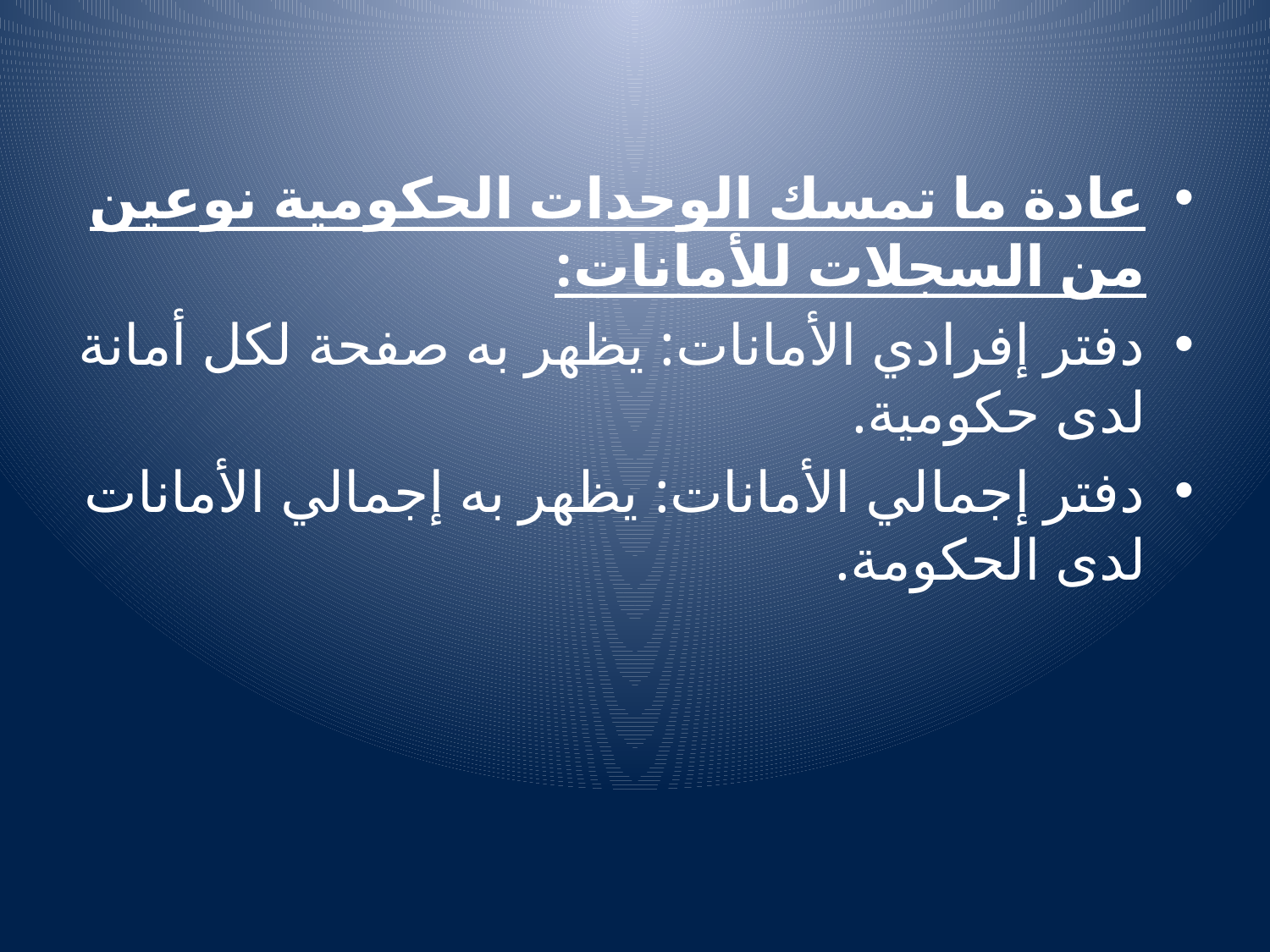

#
عادة ما تمسك الوحدات الحكومية نوعين من السجلات للأمانات:
دفتر إفرادي الأمانات: يظهر به صفحة لكل أمانة لدى حكومية.
دفتر إجمالي الأمانات: يظهر به إجمالي الأمانات لدى الحكومة.